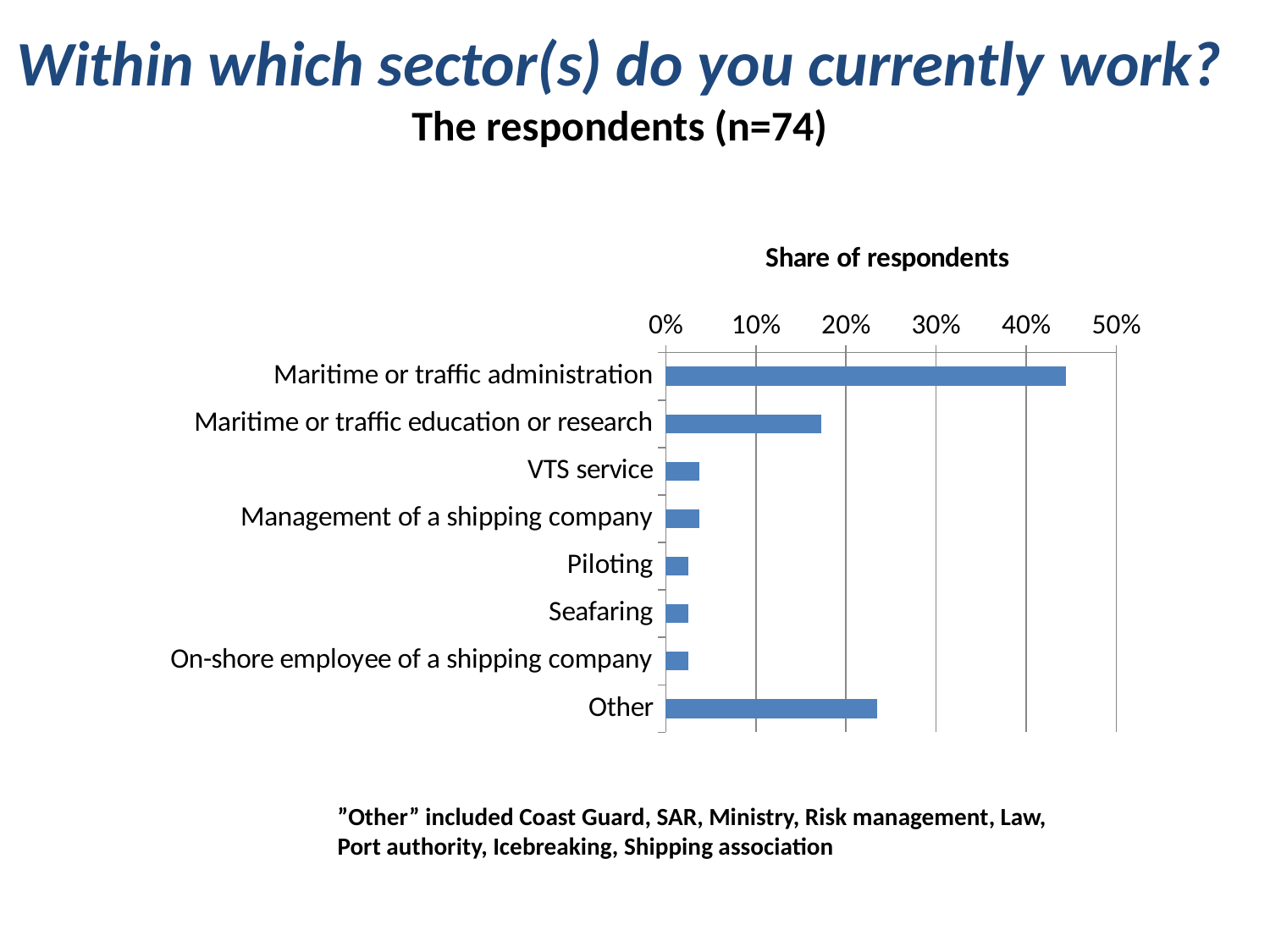

Within which sector(s) do you currently work?
The respondents (n=74)

### Chart

| Category |  |
|---|---|
| Maritime or traffic administration | 0.4444444444444444 |
| Maritime or traffic education or research | 0.17283950617283952 |
| VTS service | 0.03703703703703704 |
| Management of a shipping company | 0.03703703703703704 |
| Piloting | 0.024691358024691364 |
| Seafaring | 0.024691358024691364 |
| On-shore employee of a shipping company | 0.024691358024691364 |
| Other | 0.2345679012345679 |
”Other” included Coast Guard, SAR, Ministry, Risk management, Law, Port authority, Icebreaking, Shipping association